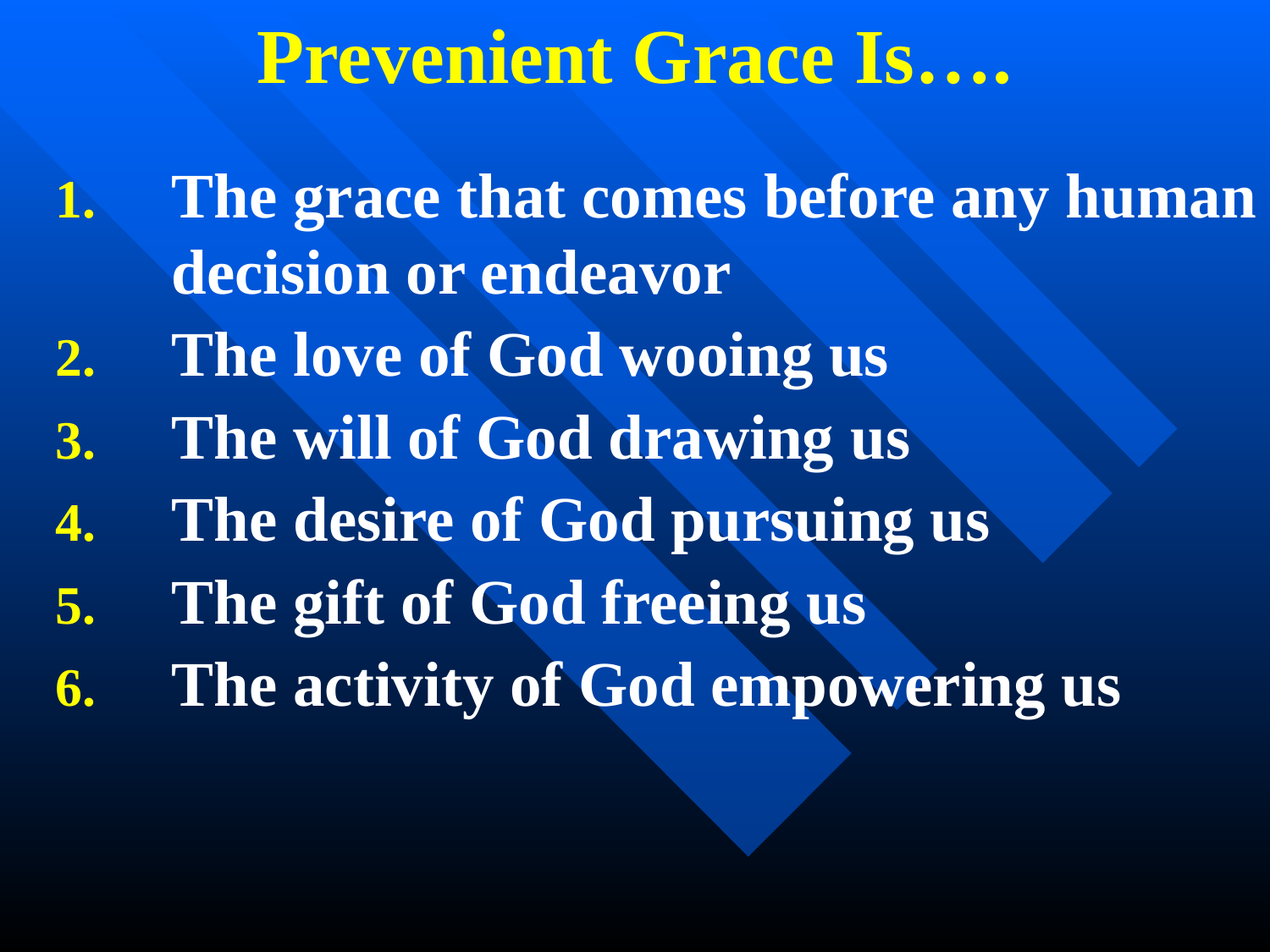

Prevenient Grace Is….
The grace that comes before any human decision or endeavor
The love of God wooing us
The will of God drawing us
The desire of God pursuing us
The gift of God freeing us
The activity of God empowering us